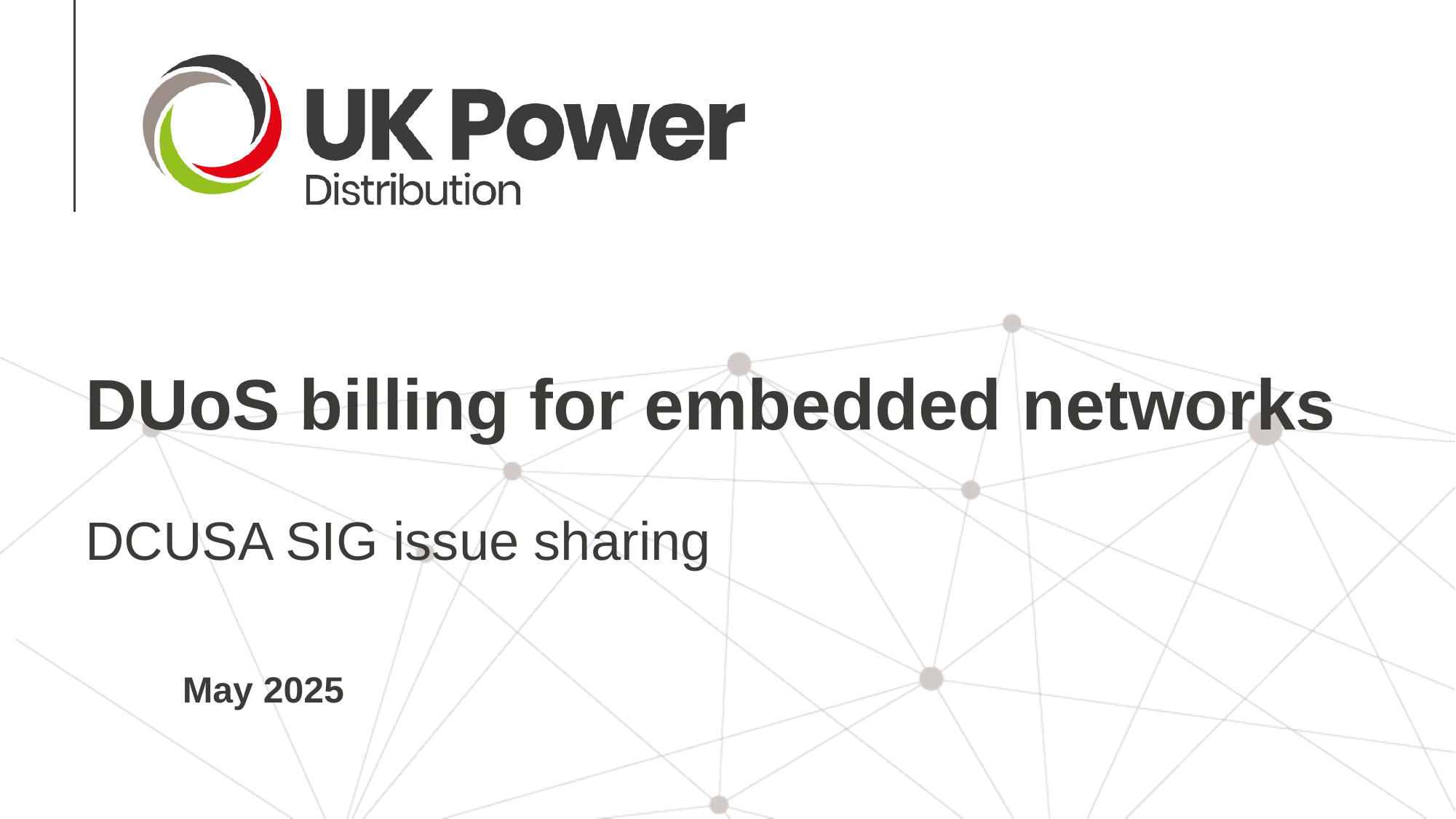

# DUoS billing for embedded networks DCUSA SIG issue sharing May 2025